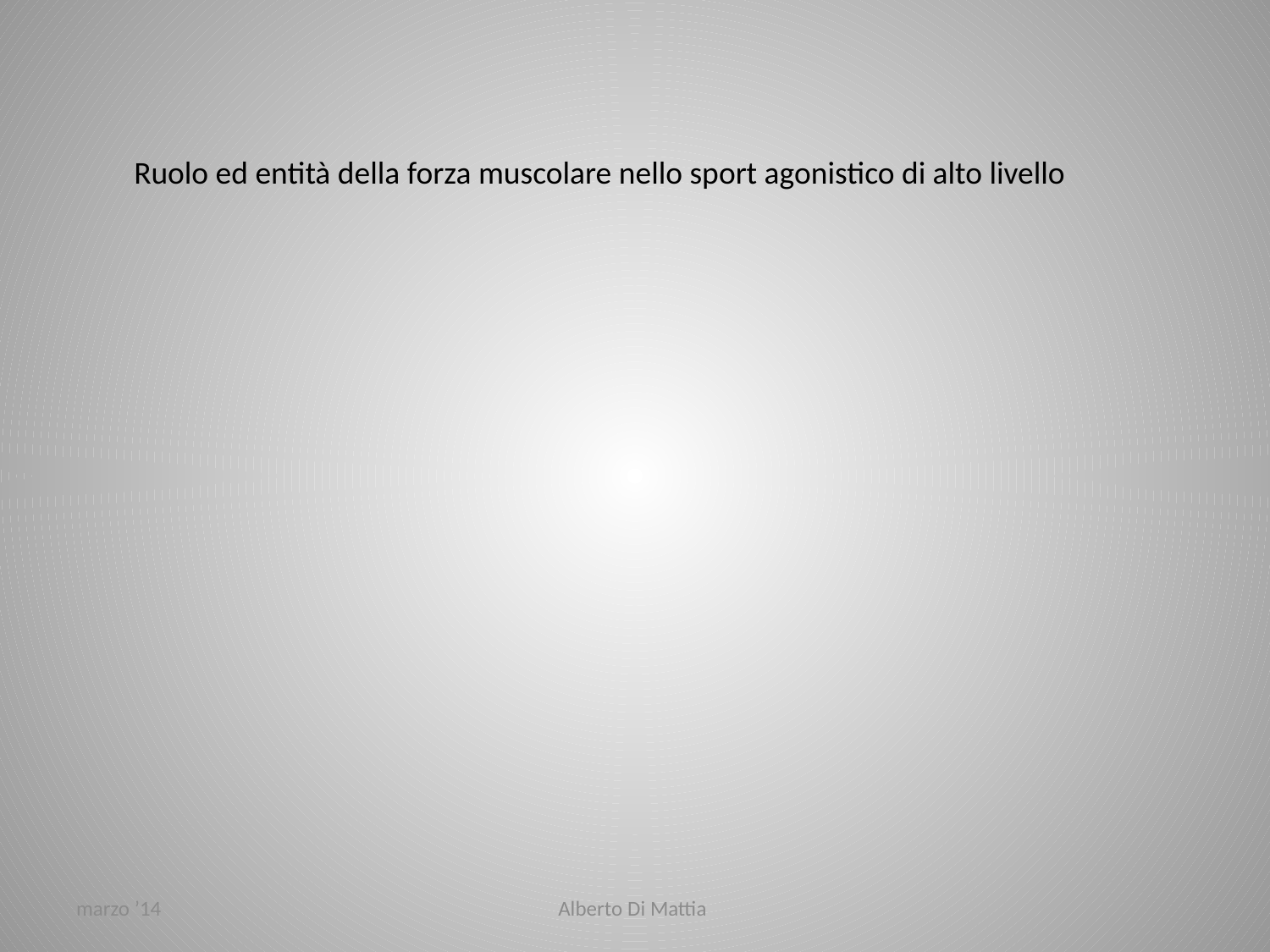

Ruolo ed entità della forza muscolare nello sport agonistico di alto livello
marzo ’14
Alberto Di Mattia